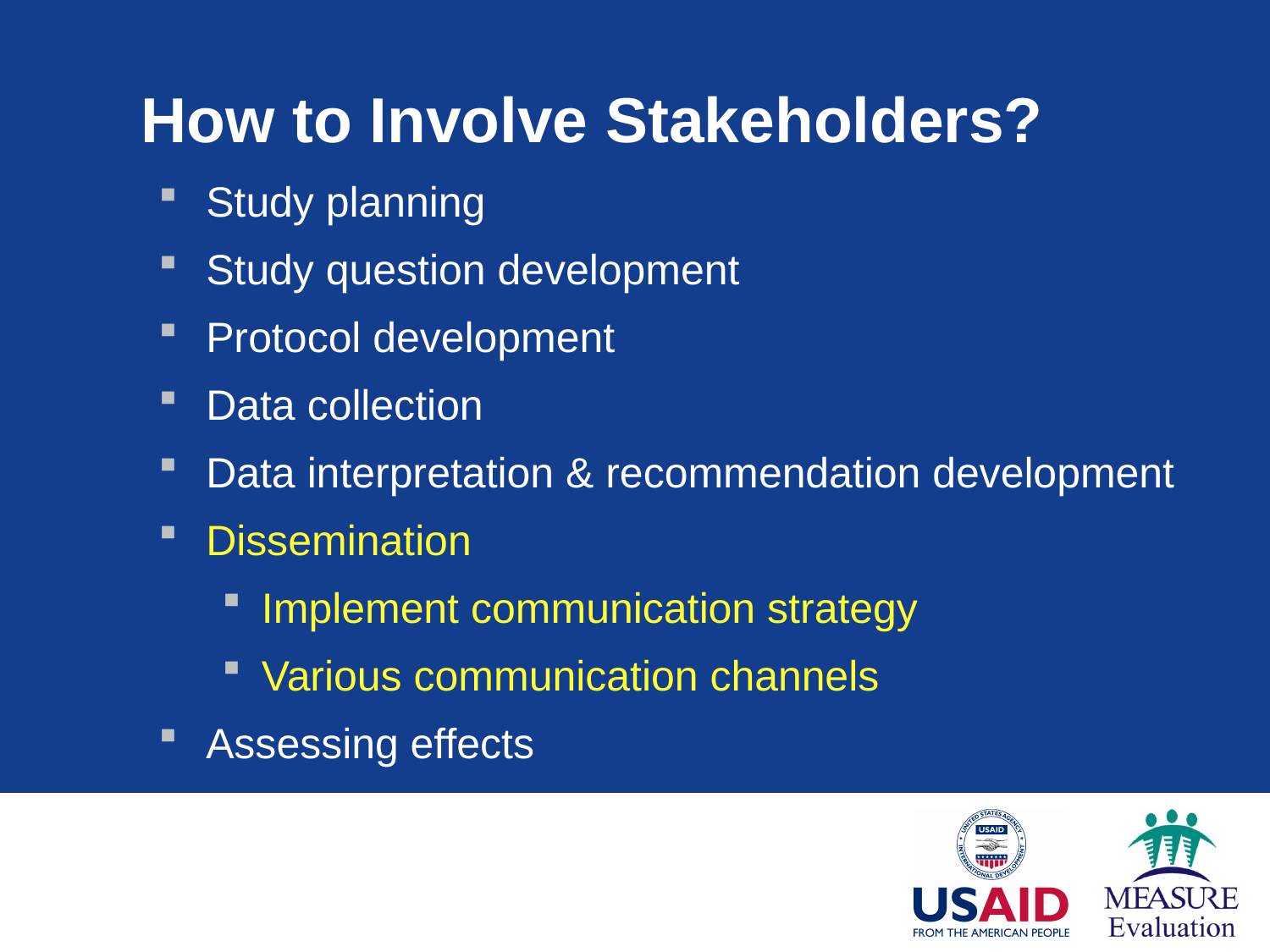

# How to Involve Stakeholders?
Study planning
Study question development
Protocol development
Data collection
Data interpretation & recommendation development
Dissemination
Implement communication strategy
Various communication channels
Assessing effects